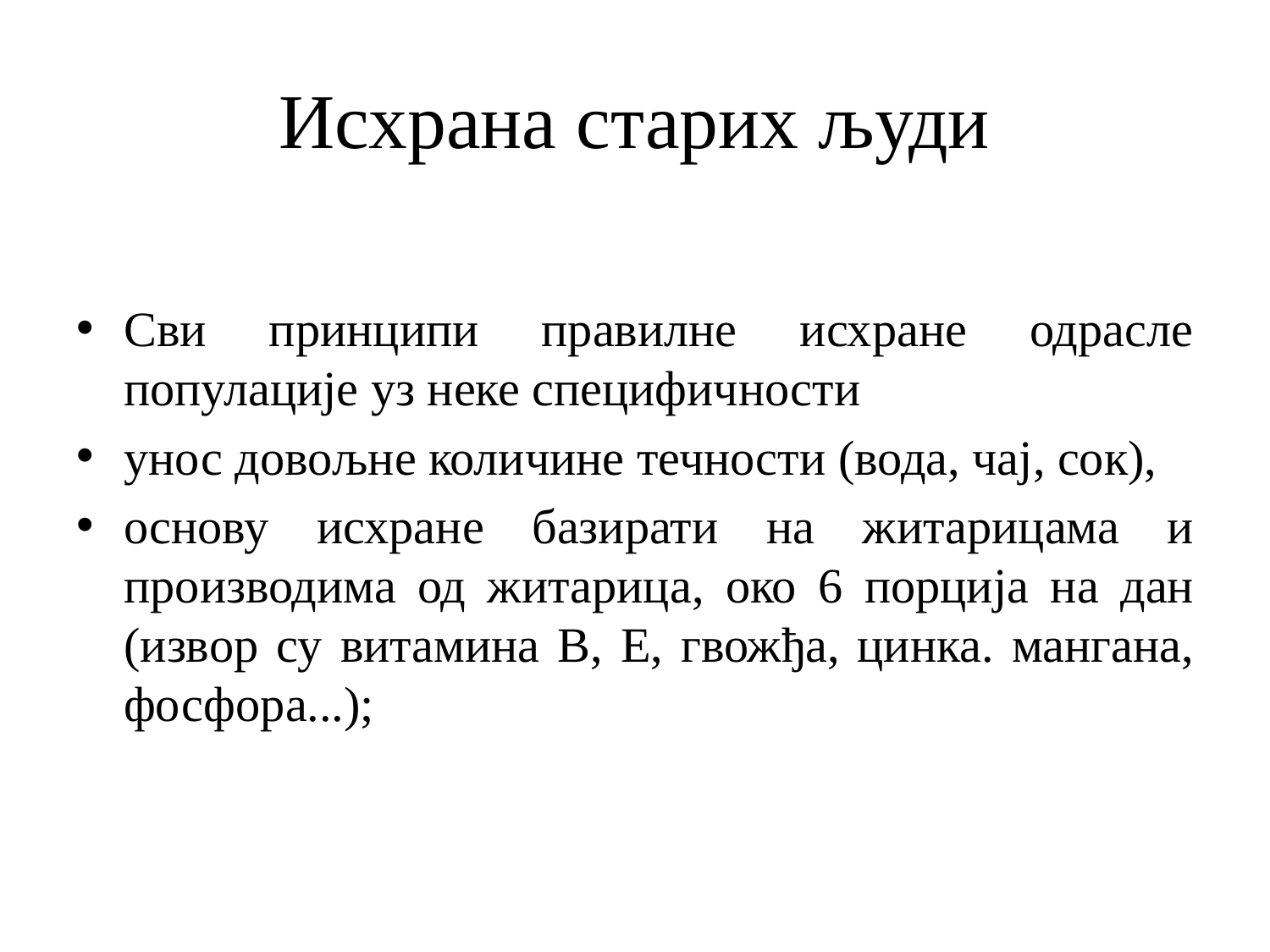

# Исхрана старих људи

Сви принципи правилне исхране одрасле популације уз неке специфичности
унос довољне количине течности (вода, чај, сок),
основу исхране базирати на житарицама и производима од житарица, око 6 порција на дан (извор су витамина В, Е, гвожђа, цинка. мангана, фосфора...);